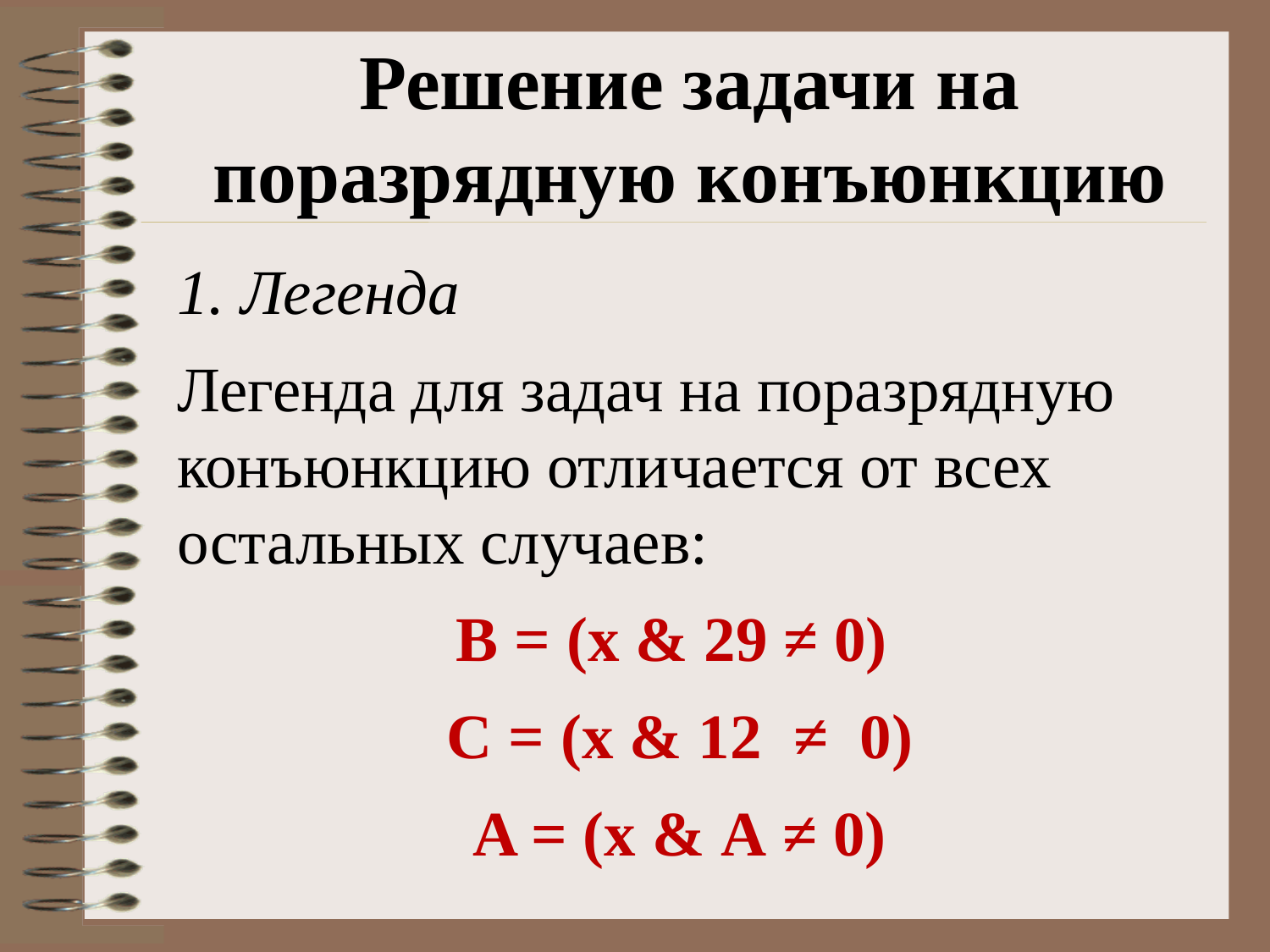

Решение задачи на поразрядную конъюнкцию
Легенда
Легенда для задач на поразрядную конъюнкцию отличается от всех остальных случаев:
B = (x & 29 ≠ 0)
C = (x & 12  ≠  0)
A = (x & А ≠ 0)